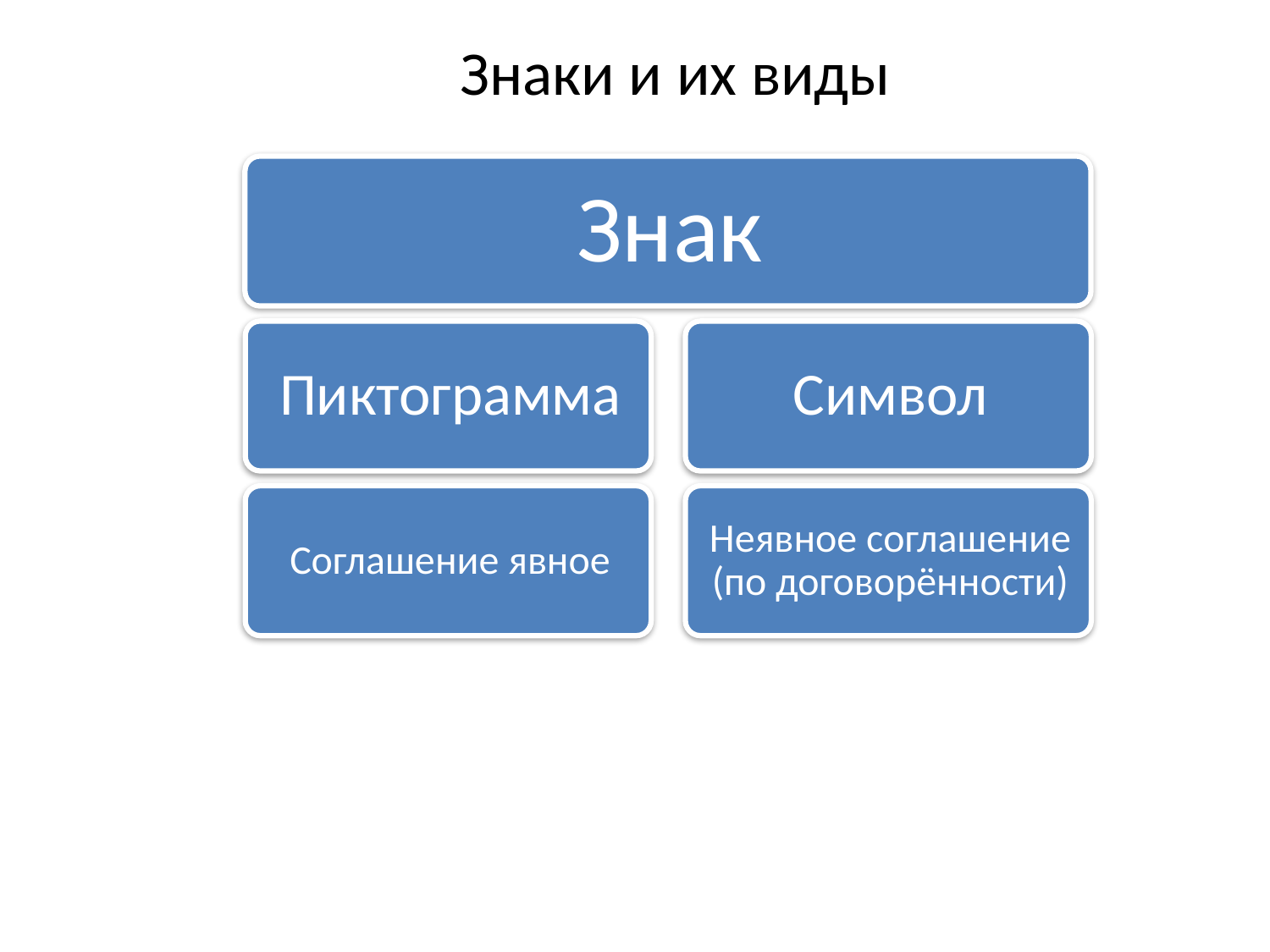

# Знаки и их виды
Знак
Пиктограмма
Соглашение явное
Символ
Неявное соглашение (по договорённости)